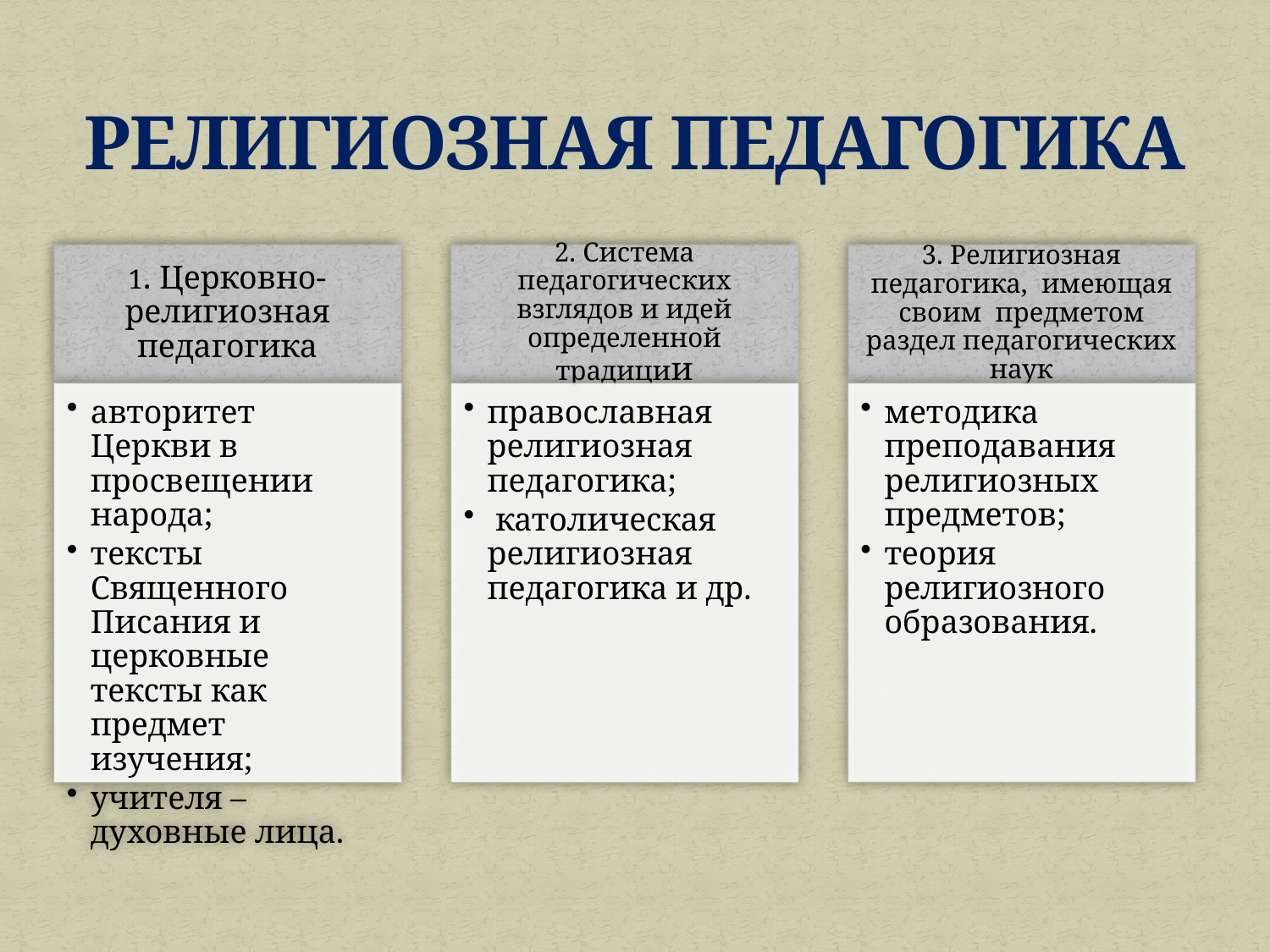

# РЕЛИГИОЗНАЯ ПЕДАГОГИКА
1. Церковно-религиозная педагогика
авторитет Церкви в просвещении народа;
тексты Священного Писания и церковные  тексты как  предмет изучения;
учителя – духовные лица.
2. Система педагогических взглядов и идей определенной традиции
православная религиозная педагогика;
 католическая религиозная педагогика и др.
3. Религиозная педагогика,  имеющая своим  предметом раздел педагогических наук
методика преподавания религиозных предметов;
теория религиозного образования.